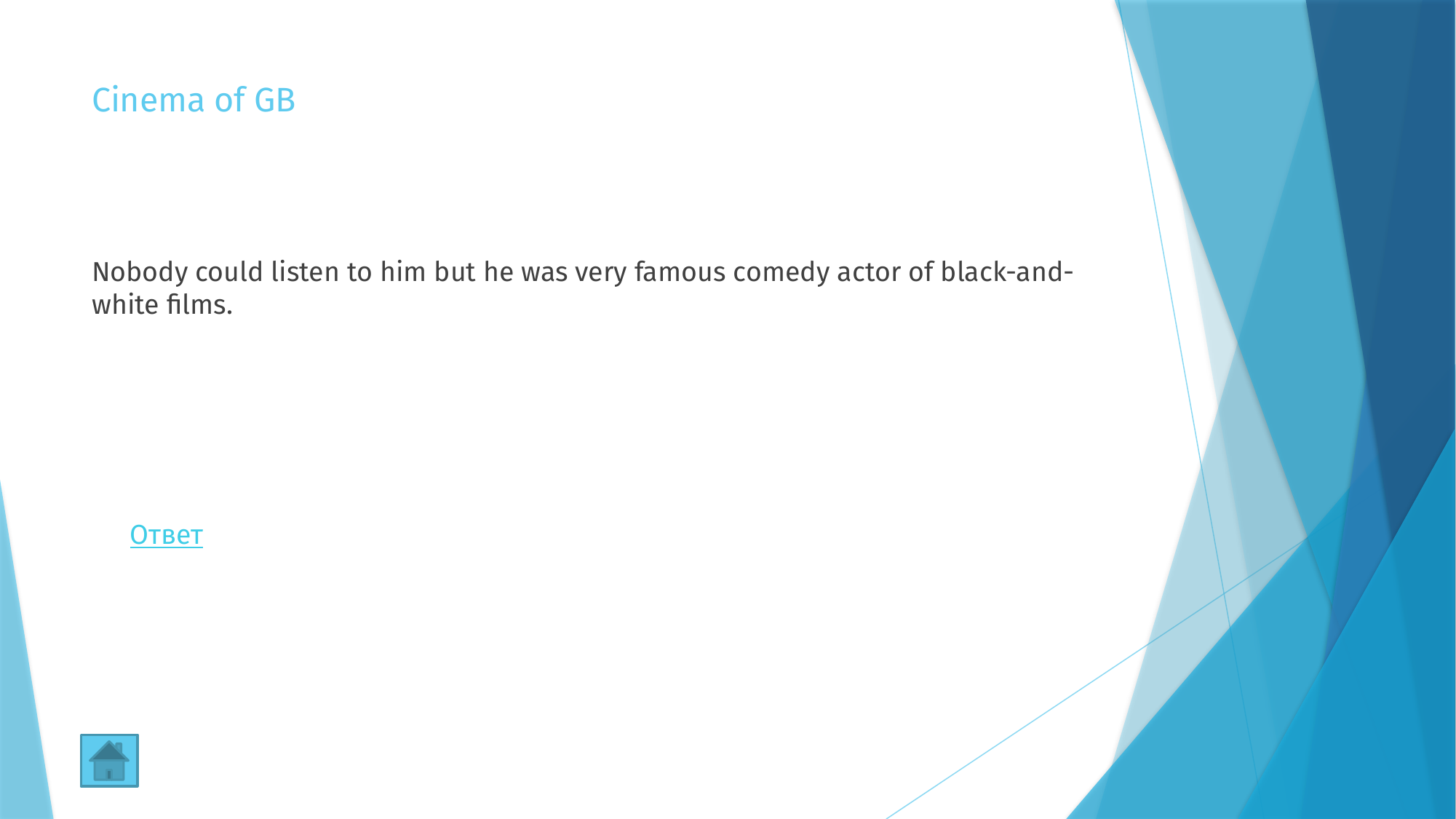

# Cinema of GB
Nobody could listen to him but he was very famous comedy actor of black-and-white films.
Ответ